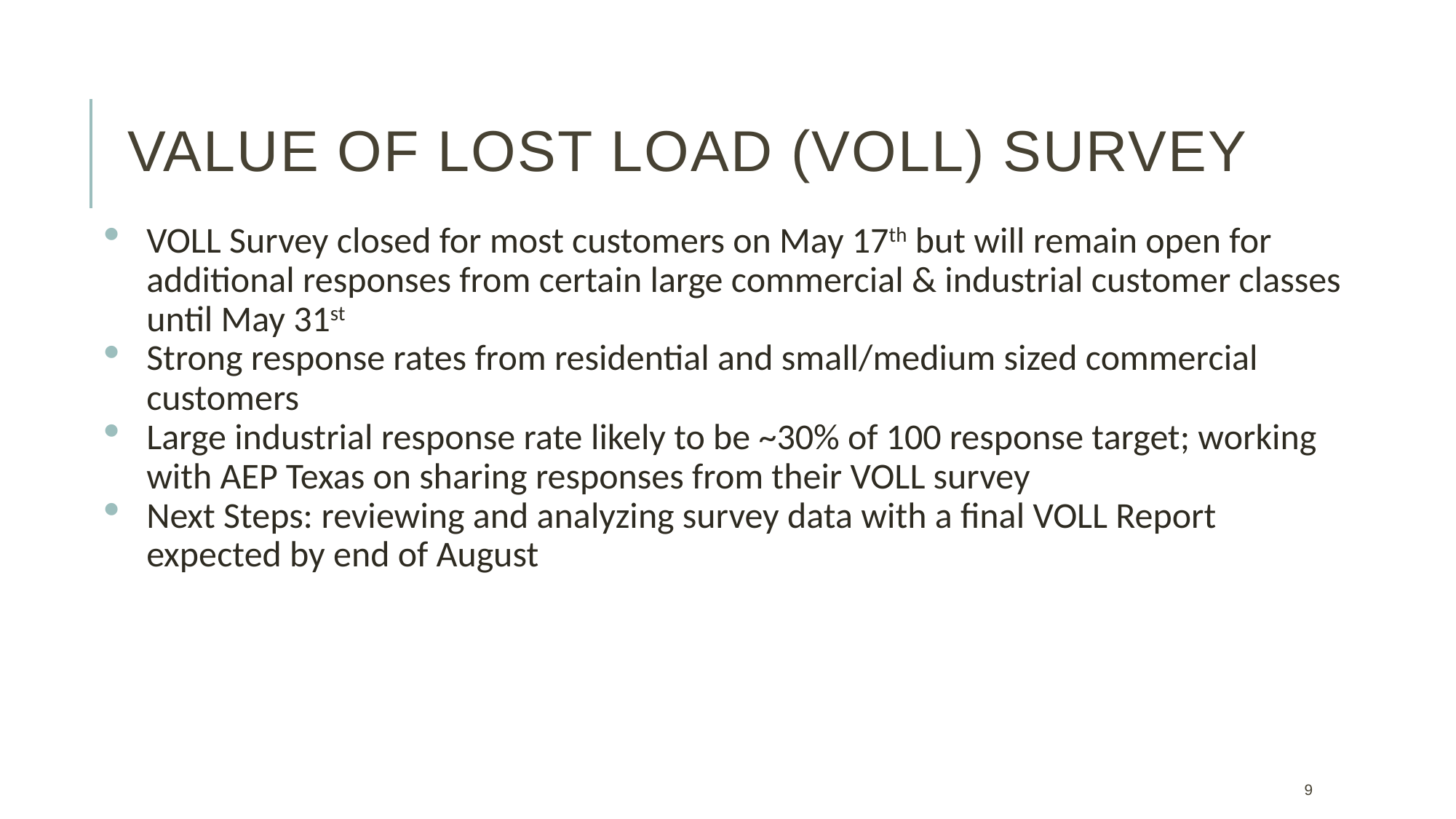

# Value of Lost Load (VOLL) survey
VOLL Survey closed for most customers on May 17th but will remain open for additional responses from certain large commercial & industrial customer classes until May 31st
Strong response rates from residential and small/medium sized commercial customers
Large industrial response rate likely to be ~30% of 100 response target; working with AEP Texas on sharing responses from their VOLL survey
Next Steps: reviewing and analyzing survey data with a final VOLL Report expected by end of August
9